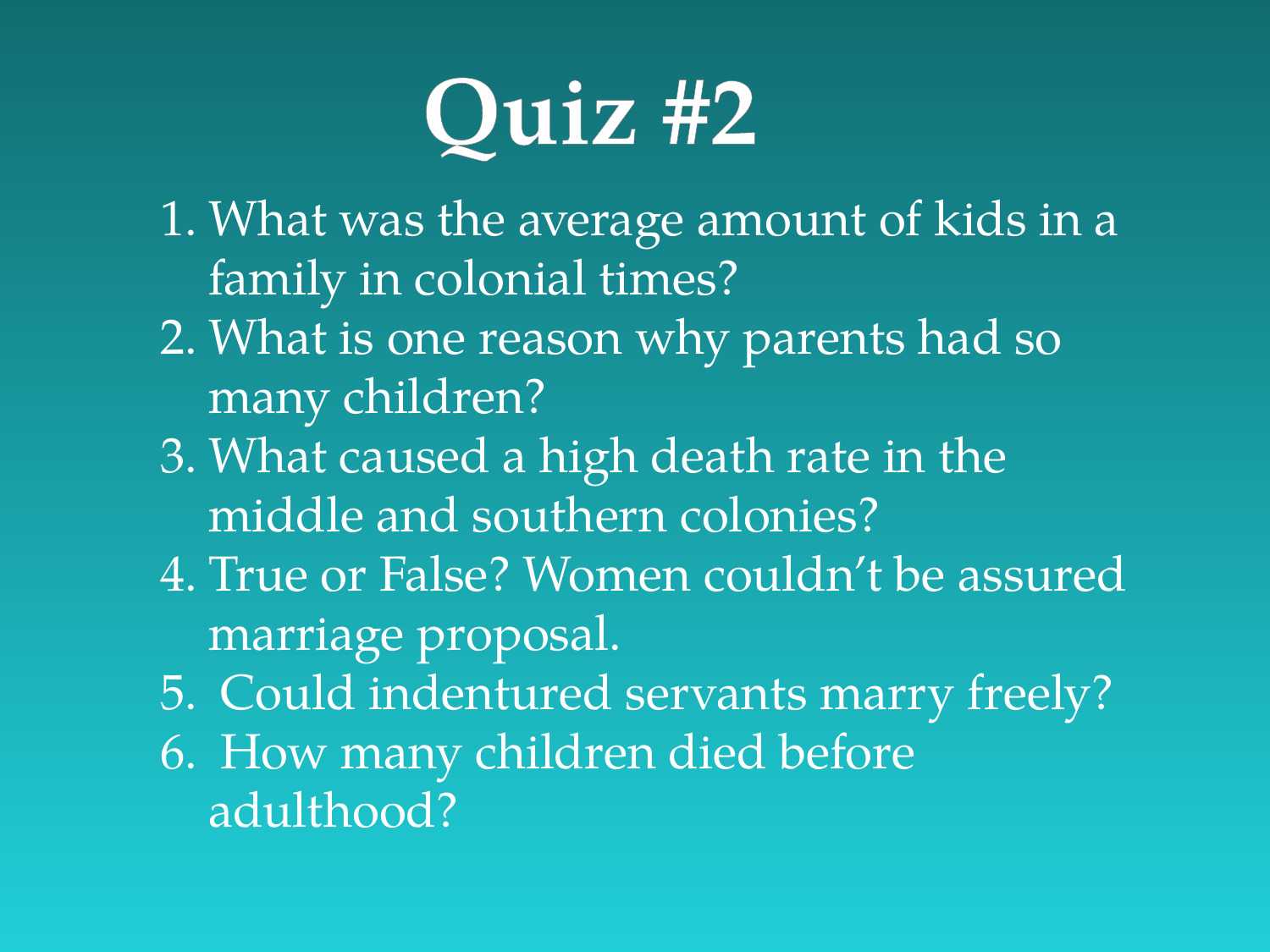

Quiz #2
What was the average amount of kids in a family in colonial times?
What is one reason why parents had so many children?
What caused a high death rate in the middle and southern colonies?
True or False? Women couldn’t be assured marriage proposal.
 Could indentured servants marry freely?
 How many children died before adulthood?